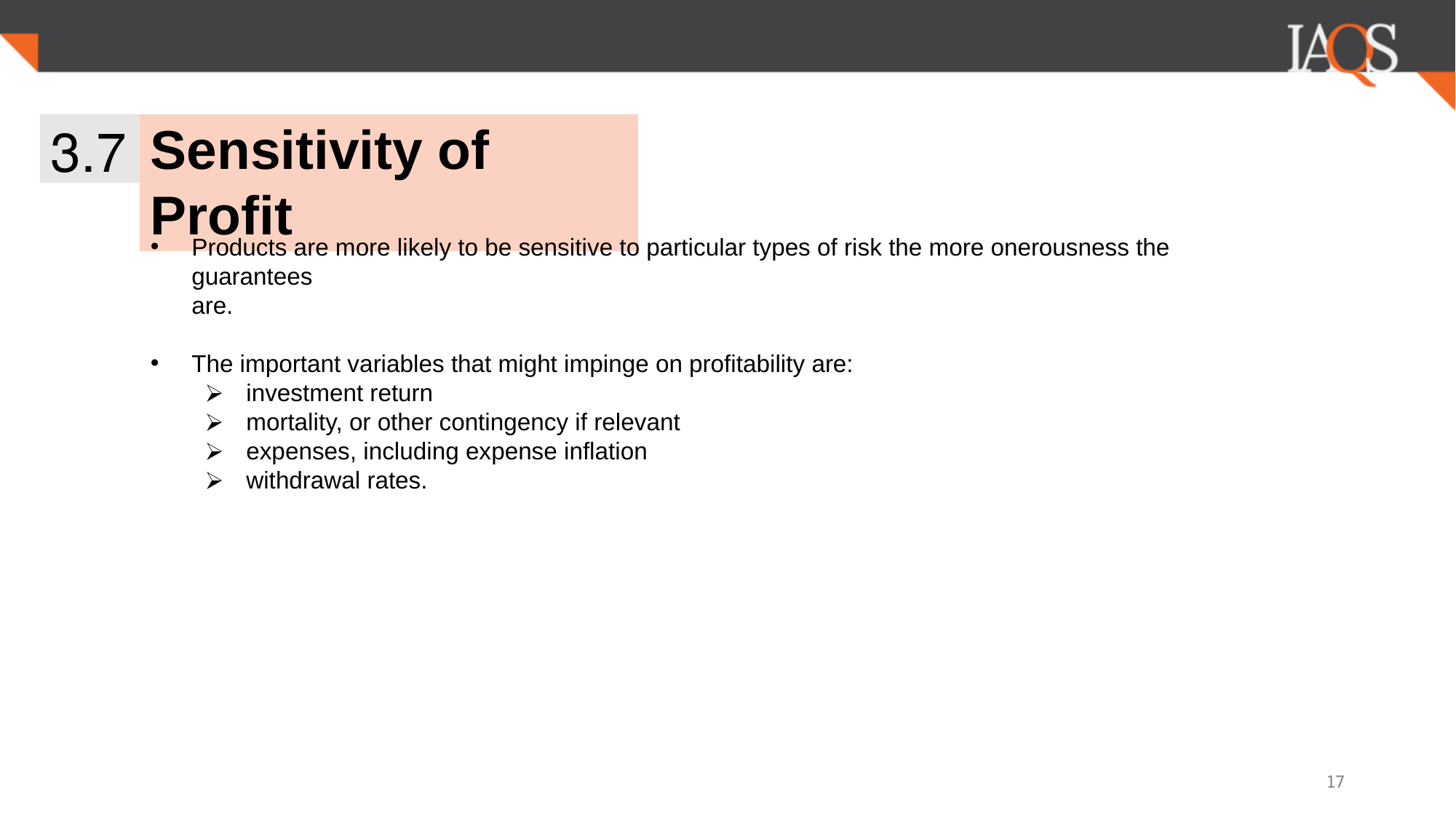

3.7
# Sensitivity of Profit
Products are more likely to be sensitive to particular types of risk the more onerousness the guarantees
are.
The important variables that might impinge on profitability are:
investment return
mortality, or other contingency if relevant
expenses, including expense inflation
withdrawal rates.
17